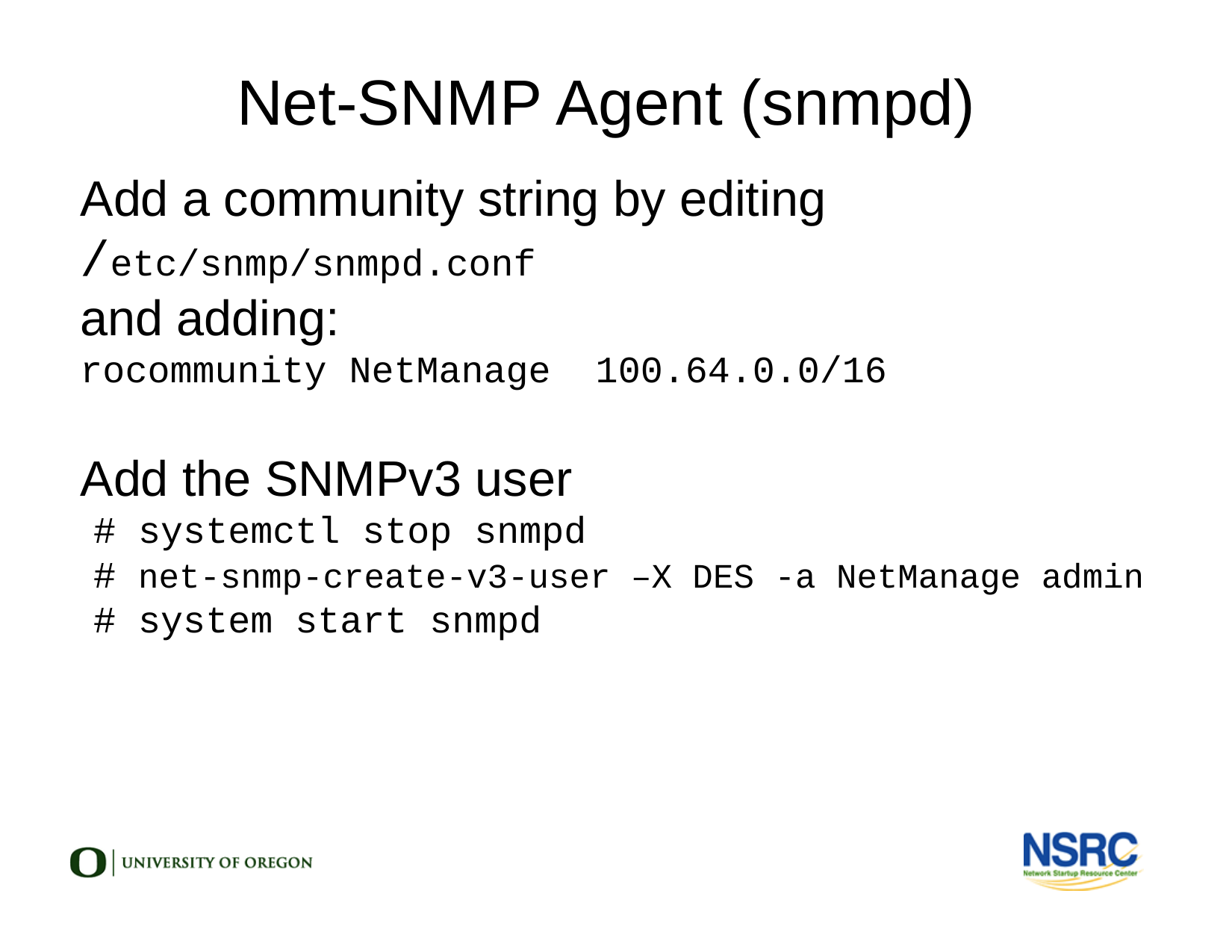

Net-SNMP Agent (snmpd)
Add a community string by editing /etc/snmp/snmpd.conf
and adding:
rocommunity NetManage  100.64.0.0/16
Add the SNMPv3 user
# systemctl stop snmpd
# net-snmp-create-v3-user –X DES -a NetManage admin
# system start snmpd